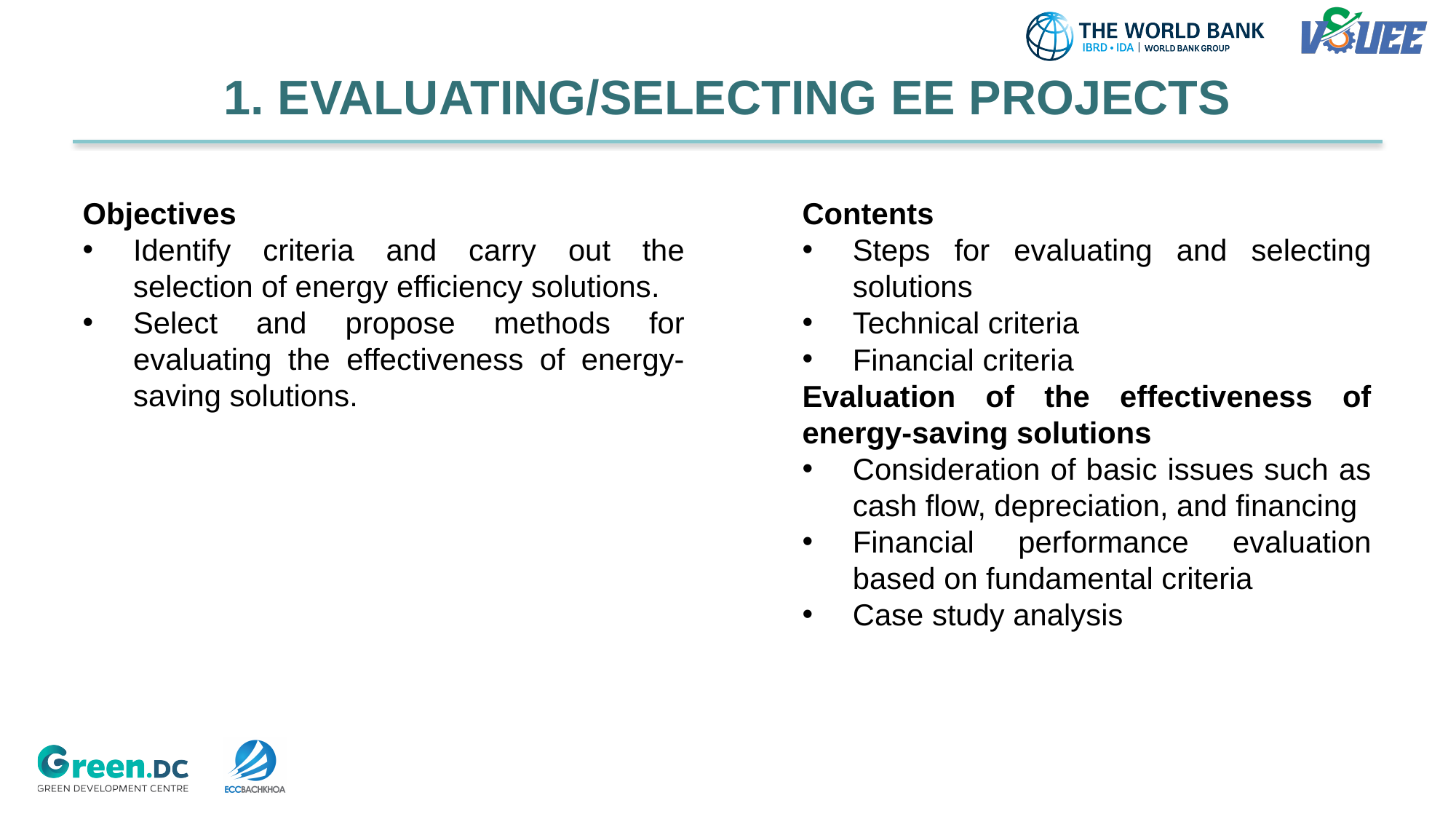

# 1. EVALUATING/SELECTING EE PROJECTS
Objectives
Identify criteria and carry out the selection of energy efficiency solutions.
Select and propose methods for evaluating the effectiveness of energy-saving solutions.
Contents
Steps for evaluating and selecting solutions
Technical criteria
Financial criteria
Evaluation of the effectiveness of energy-saving solutions
Consideration of basic issues such as cash flow, depreciation, and financing
Financial performance evaluation based on fundamental criteria
Case study analysis